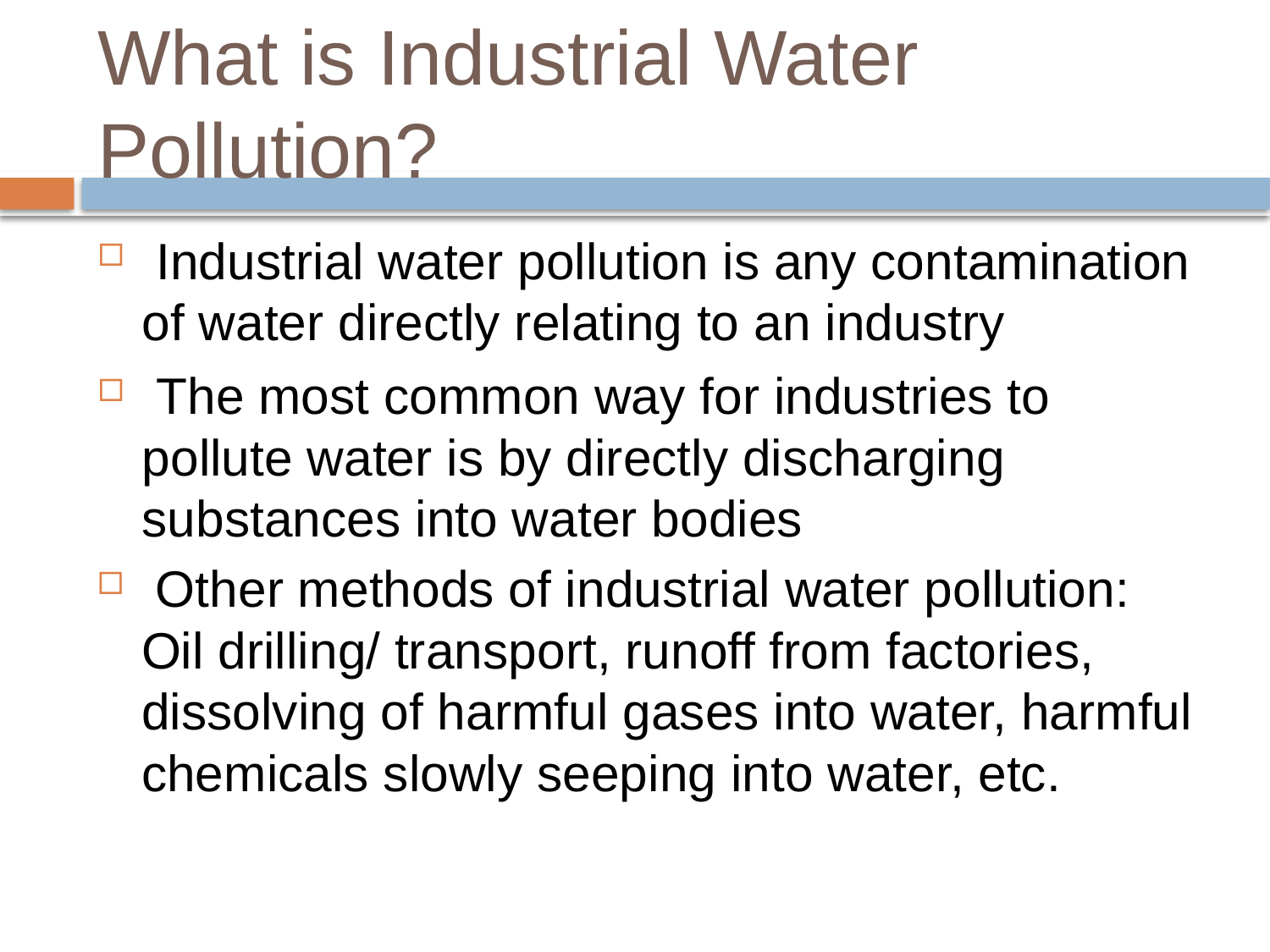

# What is Industrial Water Pollution?
 Industrial water pollution is any contamination of water directly relating to an industry
 The most common way for industries to pollute water is by directly discharging substances into water bodies

 Other methods of industrial water pollution: Oil drilling/ transport, runoff from factories, dissolving of harmful gases into water, harmful chemicals slowly seeping into water, etc.